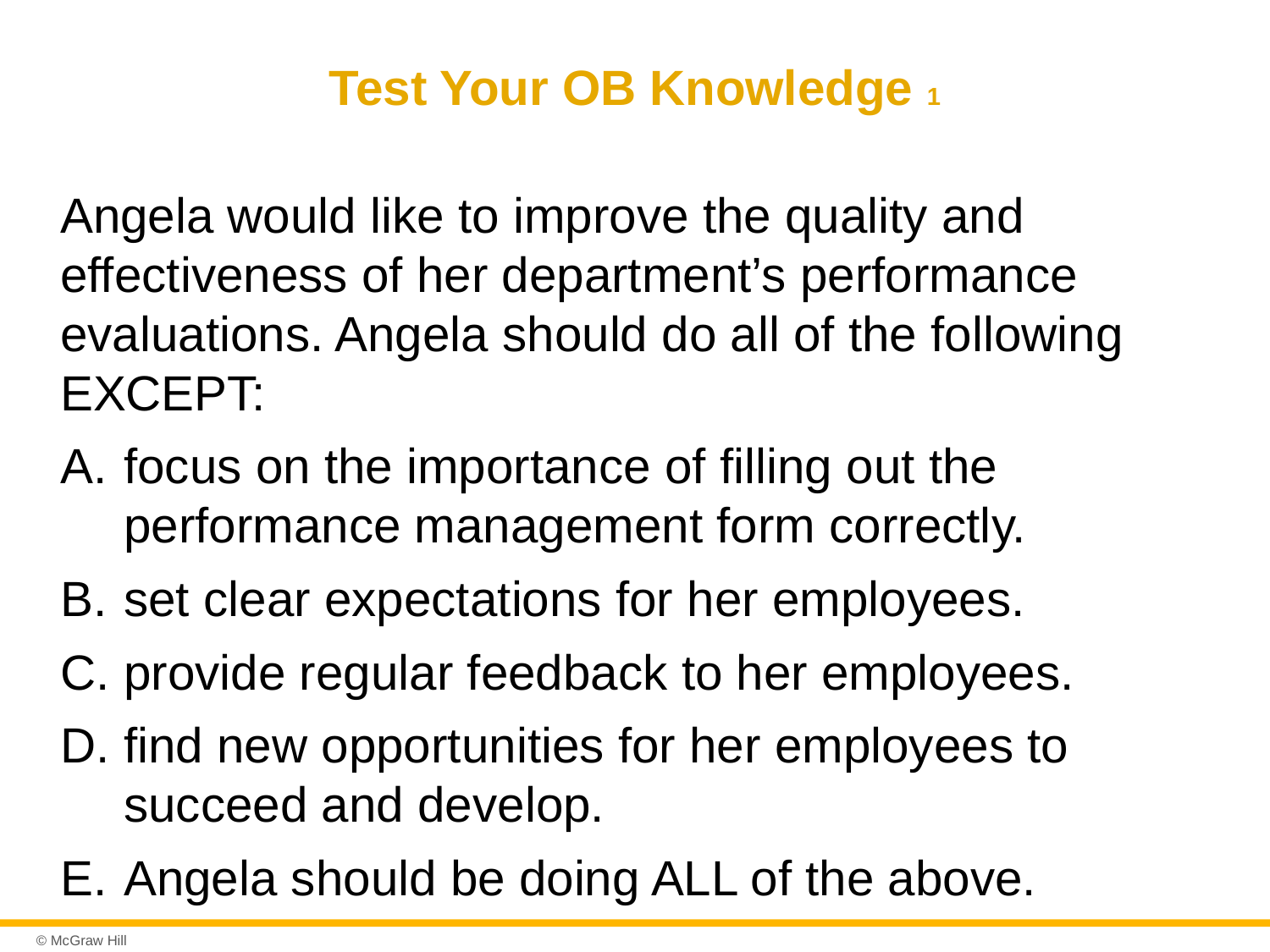

# Test Your OB Knowledge 1
Angela would like to improve the quality and effectiveness of her department’s performance evaluations. Angela should do all of the following EXCEPT:
focus on the importance of filling out the performance management form correctly.
set clear expectations for her employees.
provide regular feedback to her employees.
find new opportunities for her employees to succeed and develop.
Angela should be doing ALL of the above.